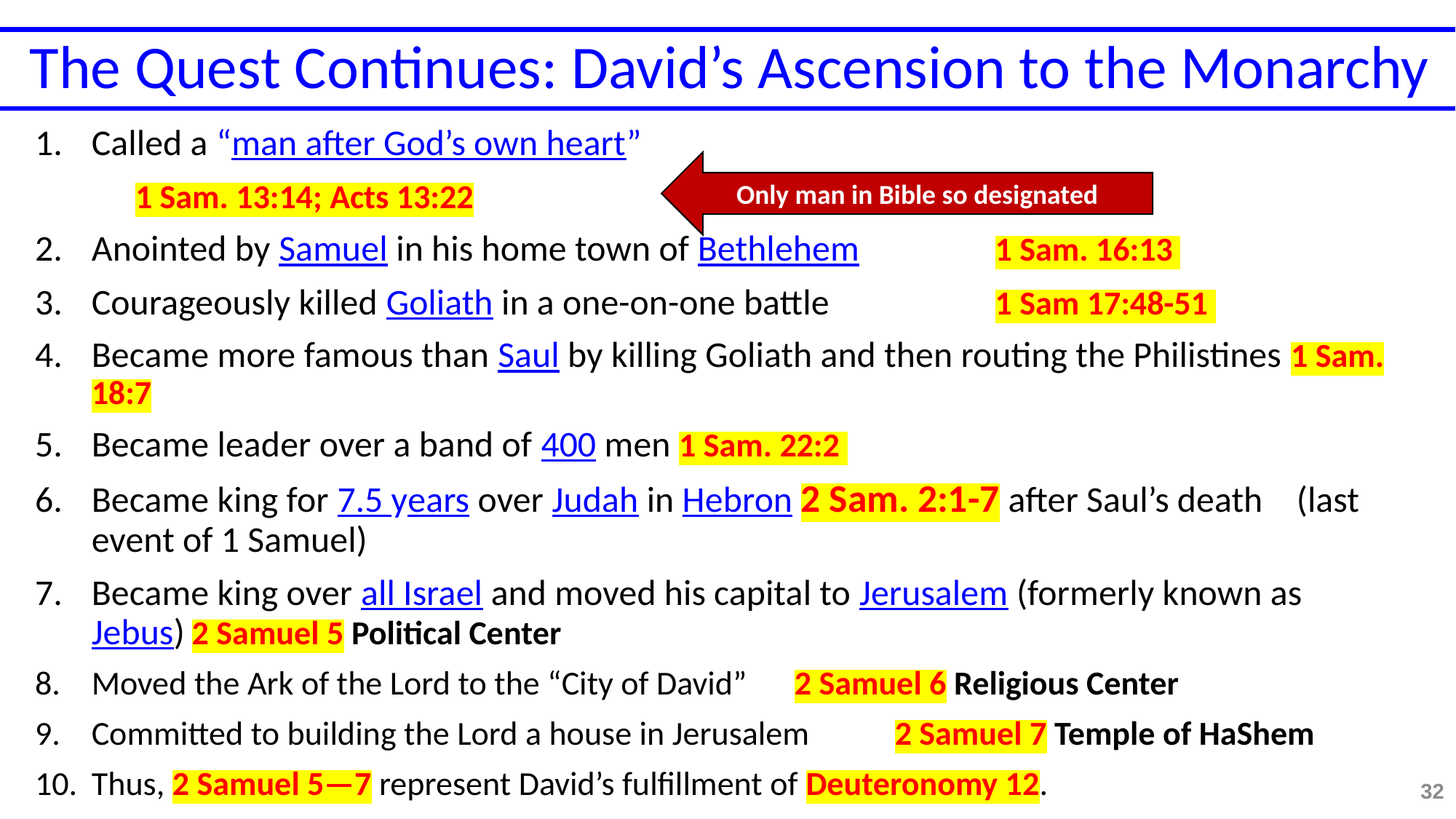

# The Quest Continues: David’s Ascension to the Monarchy
Called a “man after God’s own heart”
	1 Sam. 13:14; Acts 13:22
Anointed by Samuel in his home town of Bethlehem        	1 Sam. 16:13
Courageously killed Goliath in a one-on-one battle           	1 Sam 17:48-51
Became more famous than Saul by killing Goliath and then routing the Philistines 1 Sam. 18:7
Became leader over a band of 400 men 1 Sam. 22:2
Became king for 7.5 years over Judah in Hebron 2 Sam. 2:1-7 after Saul’s death 	(last event of 1 Samuel)
Became king over all Israel and moved his capital to Jerusalem (formerly known as 	Jebus)							2 Samuel 5 Political Center
Moved the Ark of the Lord to the “City of David” 	2 Samuel 6 Religious Center
Committed to building the Lord a house in Jerusalem 	2 Samuel 7 Temple of HaShem
Thus, 2 Samuel 5—7 represent David’s fulfillment of Deuteronomy 12.
Only man in Bible so designated
32